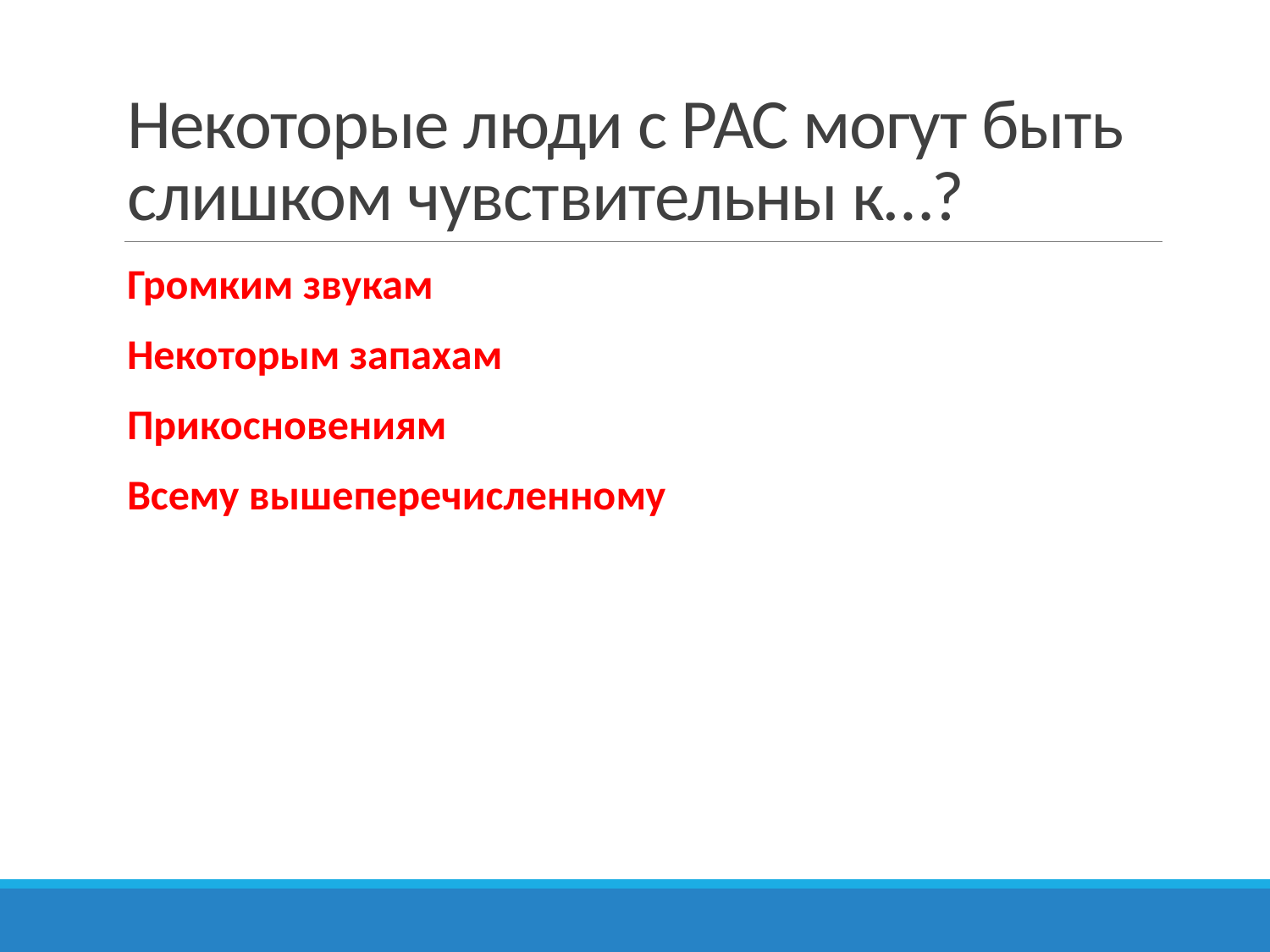

# Некоторые люди с РАС могут быть слишком чувствительны к…?
Громким звукам
Некоторым запахам
Прикосновениям
Всему вышеперечисленному